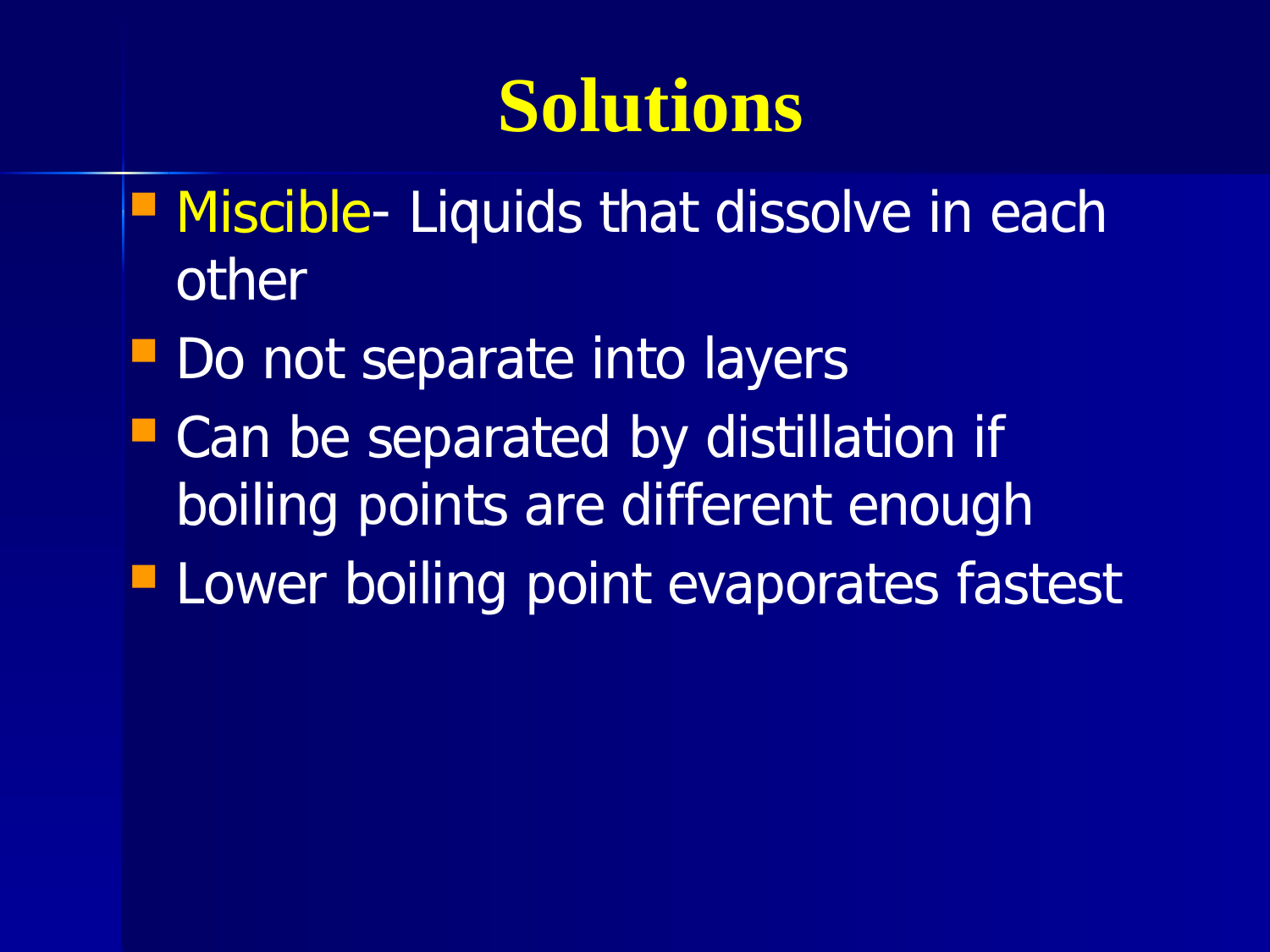

# Solutions
Miscible- Liquids that dissolve in each other
Do not separate into layers
Can be separated by distillation if boiling points are different enough
Lower boiling point evaporates fastest